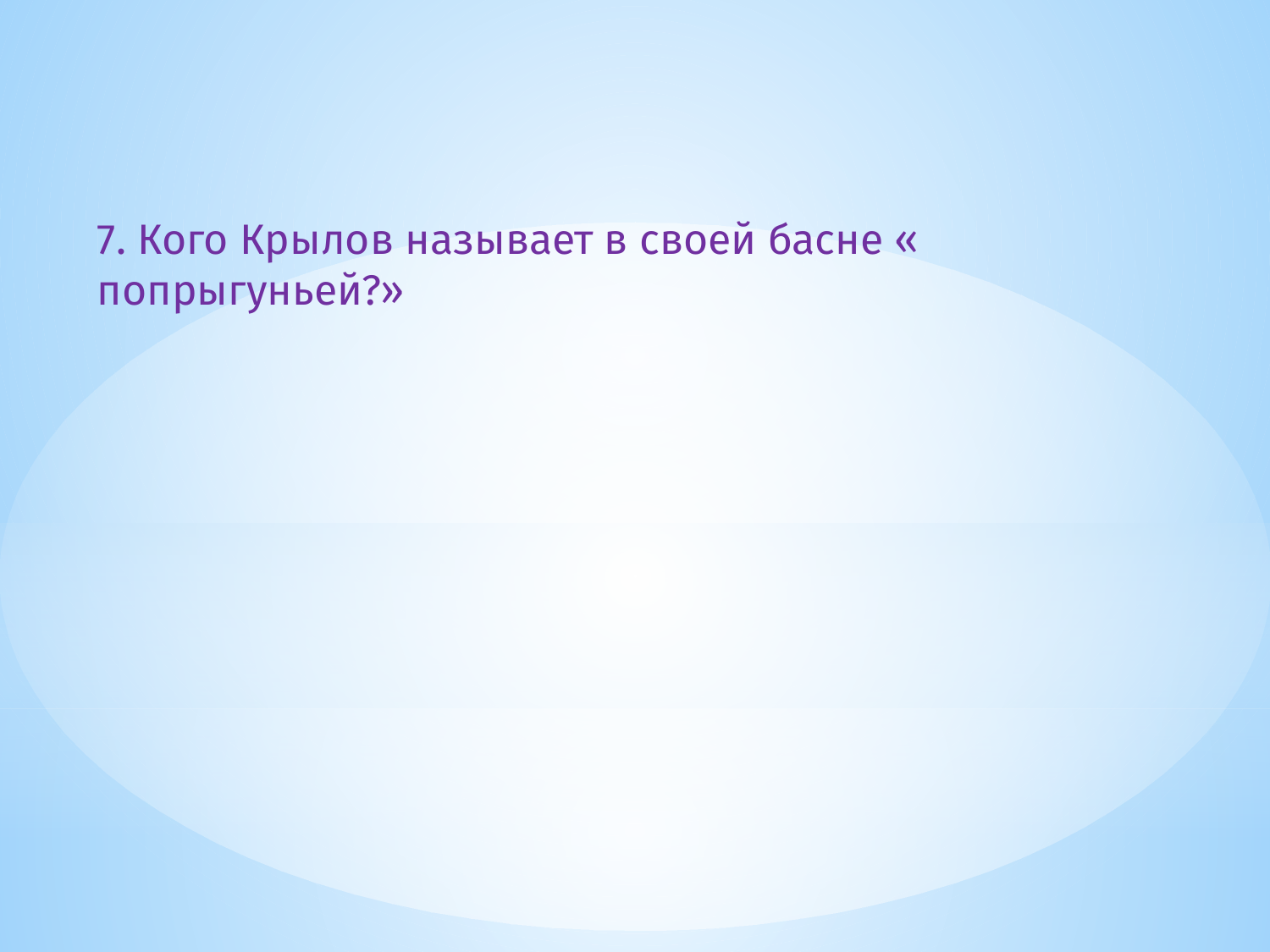

7. Кого Крылов называет в своей басне « попрыгуньей?»